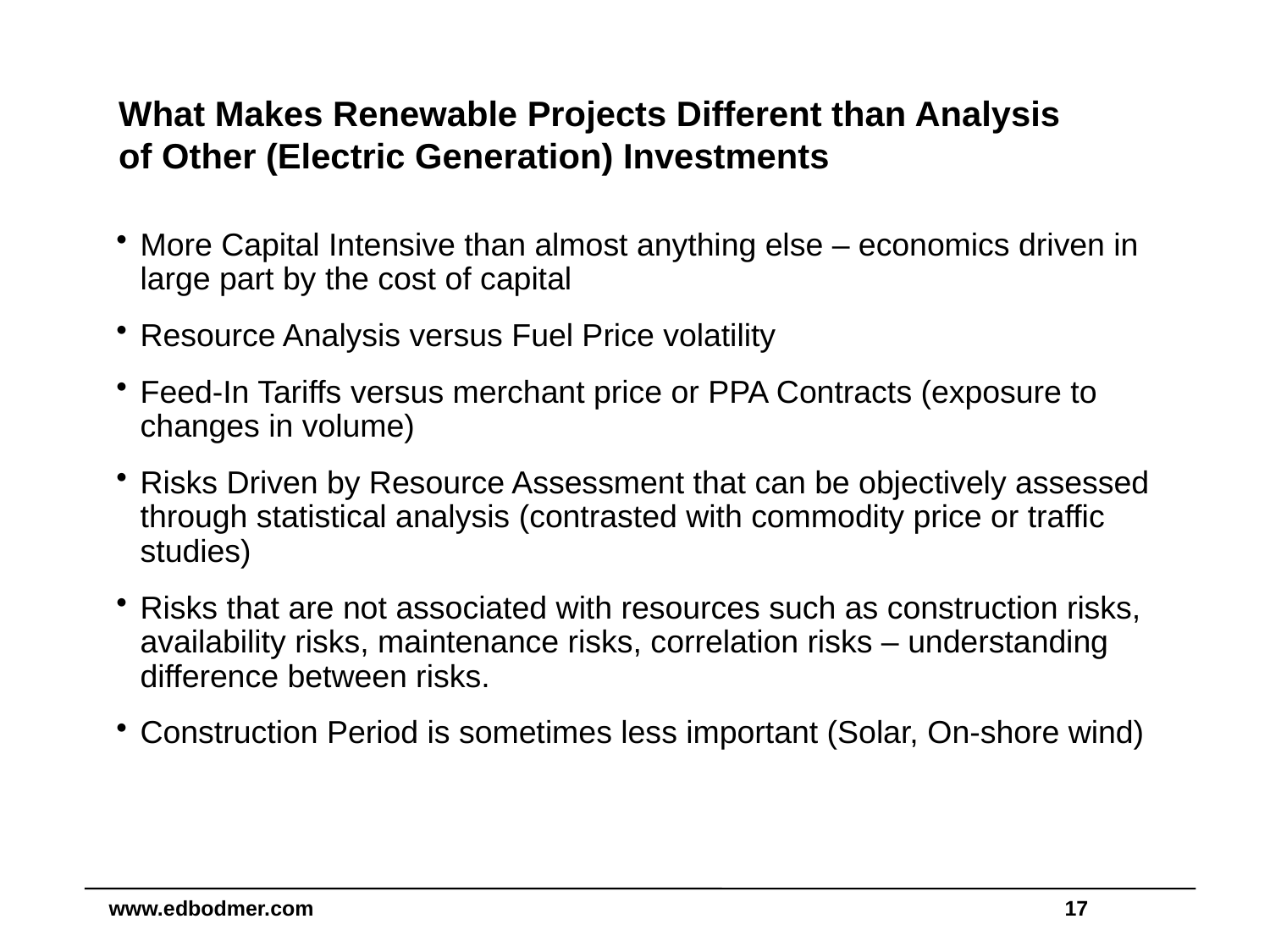

# What Makes Renewable Projects Different than Analysis of Other (Electric Generation) Investments
More Capital Intensive than almost anything else – economics driven in large part by the cost of capital
Resource Analysis versus Fuel Price volatility
Feed-In Tariffs versus merchant price or PPA Contracts (exposure to changes in volume)
Risks Driven by Resource Assessment that can be objectively assessed through statistical analysis (contrasted with commodity price or traffic studies)
Risks that are not associated with resources such as construction risks, availability risks, maintenance risks, correlation risks – understanding difference between risks.
Construction Period is sometimes less important (Solar, On-shore wind)